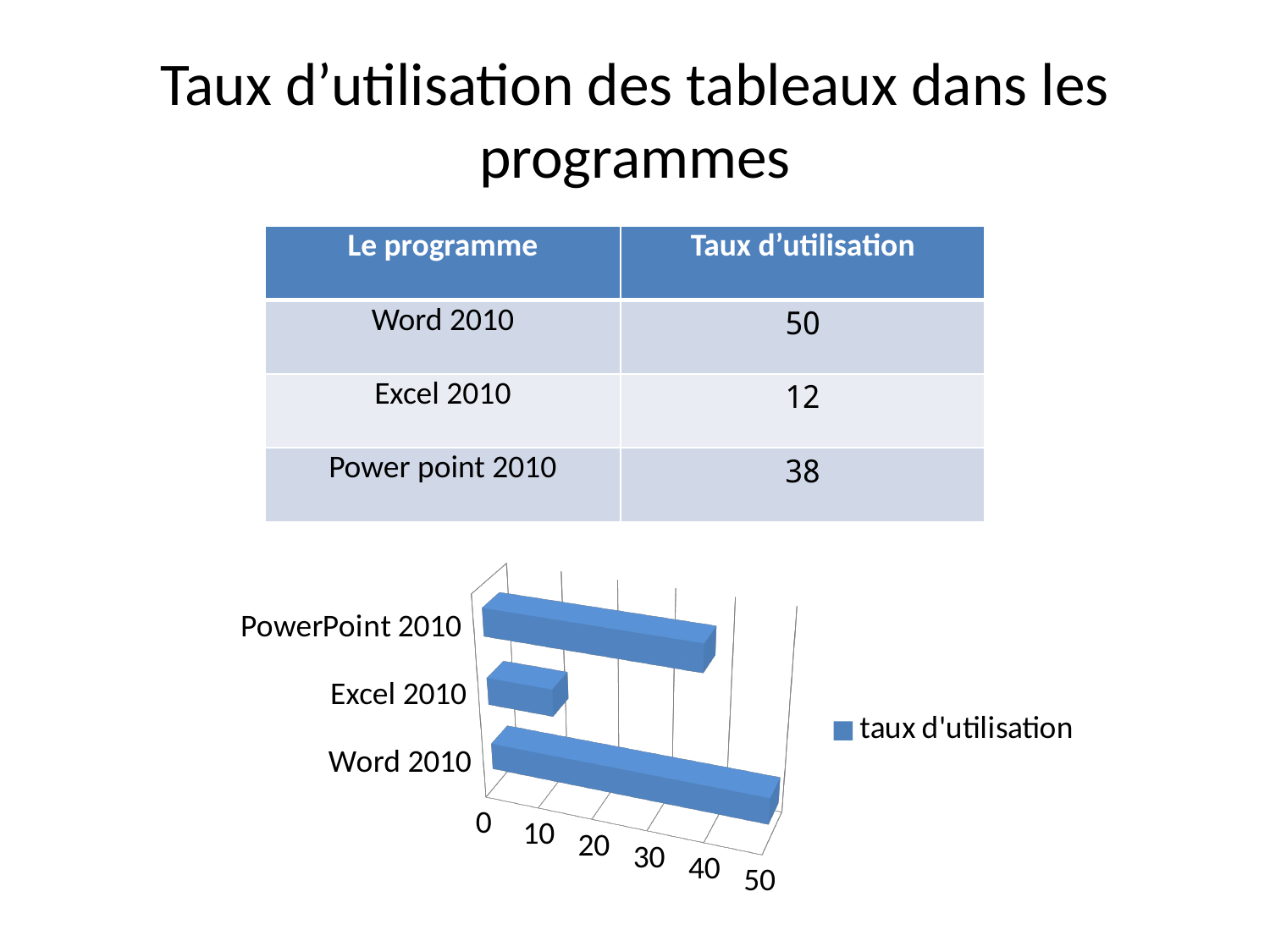

# Taux d’utilisation des tableaux dans les programmes
| Le programme | Taux d’utilisation |
| --- | --- |
| Word 2010 | 50 |
| Excel 2010 | 12 |
| Power point 2010 | 38 |

[unsupported chart]